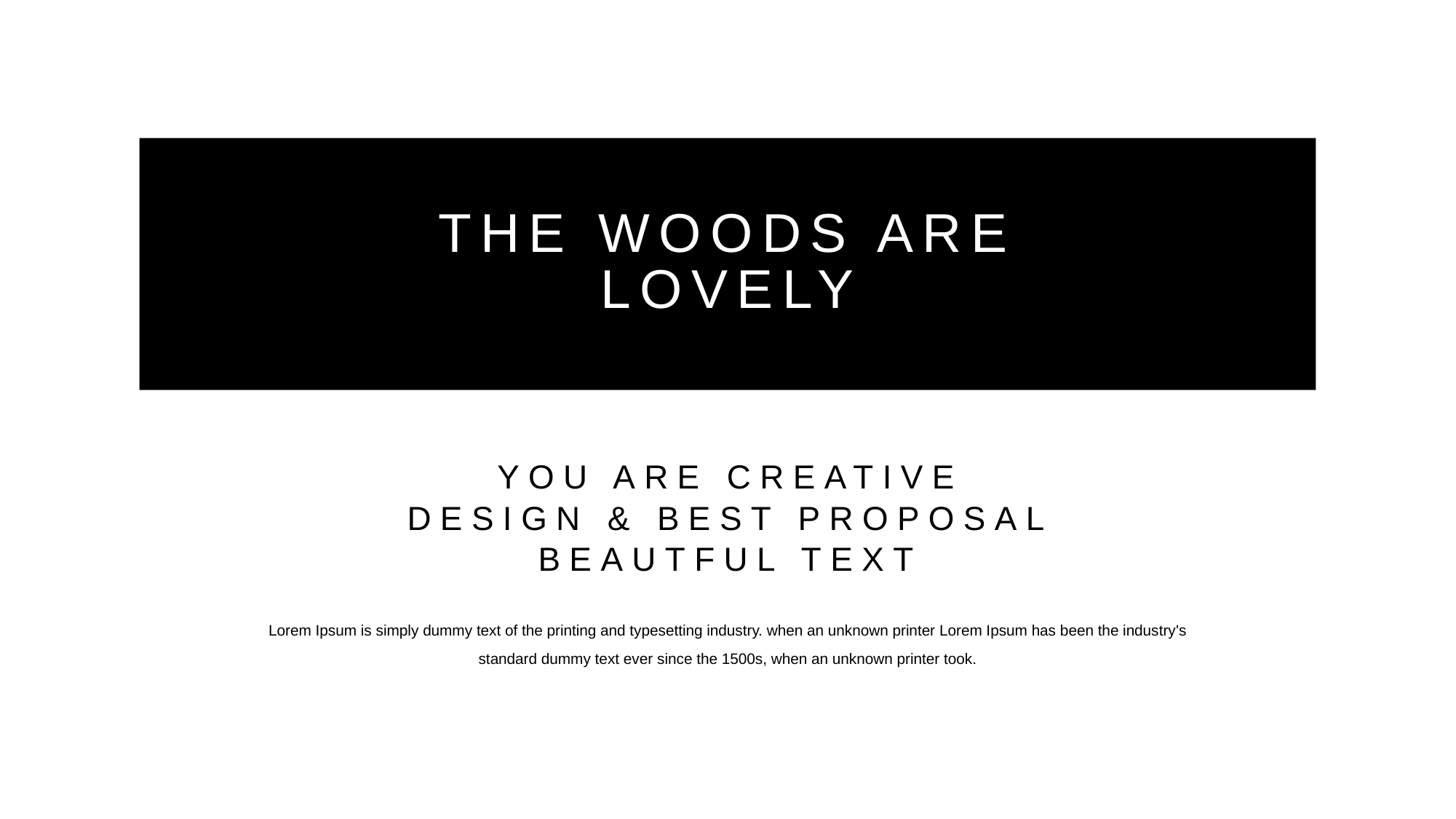

THE WOODS ARE LOVELY
YOU ARE CREATIVE
DESIGN & BEST PROPOSAL
BEAUTFUL TEXT
Lorem Ipsum is simply dummy text of the printing and typesetting industry. when an unknown printer Lorem Ipsum has been the industry's standard dummy text ever since the 1500s, when an unknown printer took.